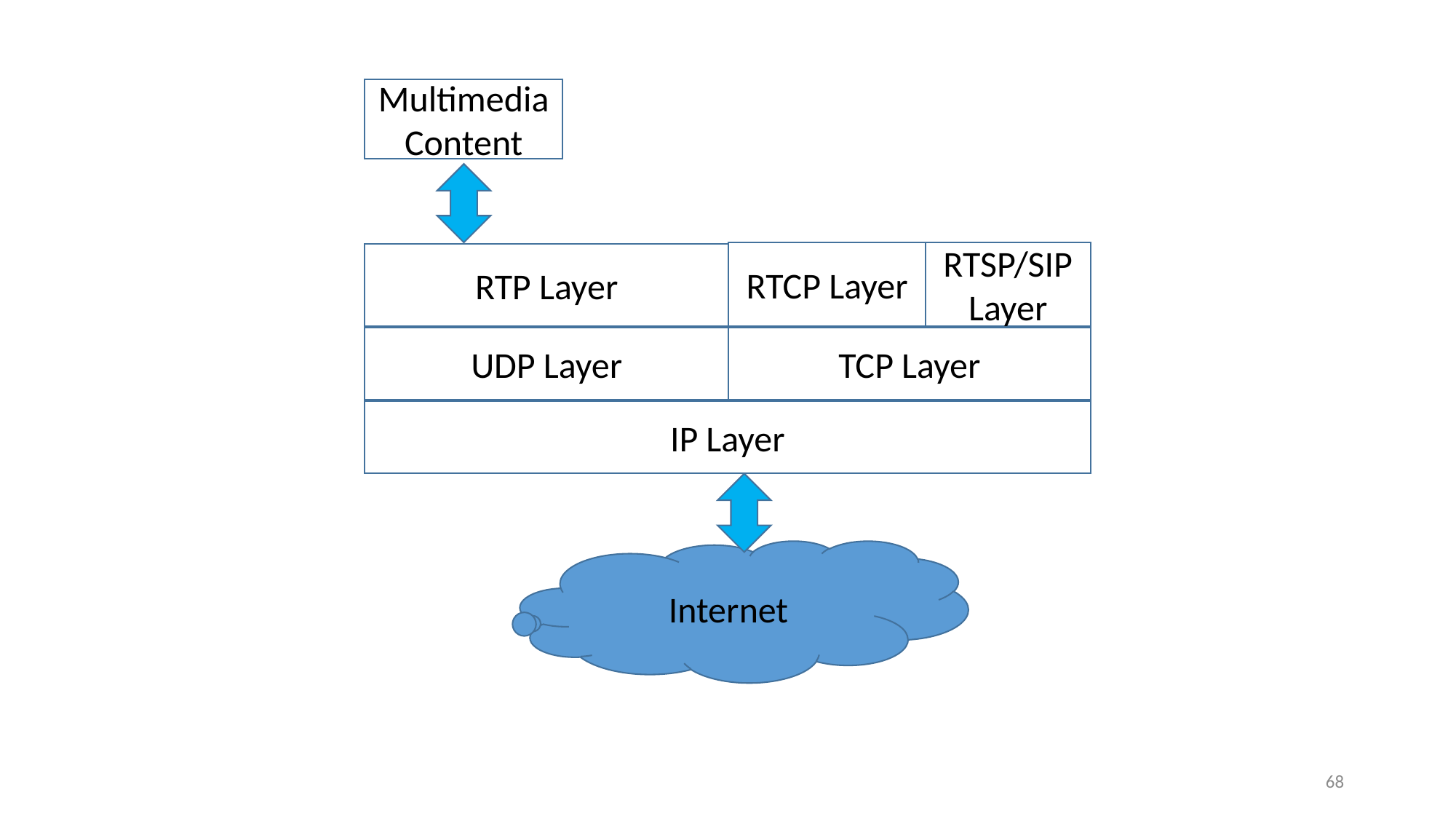

Multimedia Content

RTCP Layer
RTSP/SIP Layer
RTP Layer
UDP Layer
TCP Layer
IP Layer

Internet
68